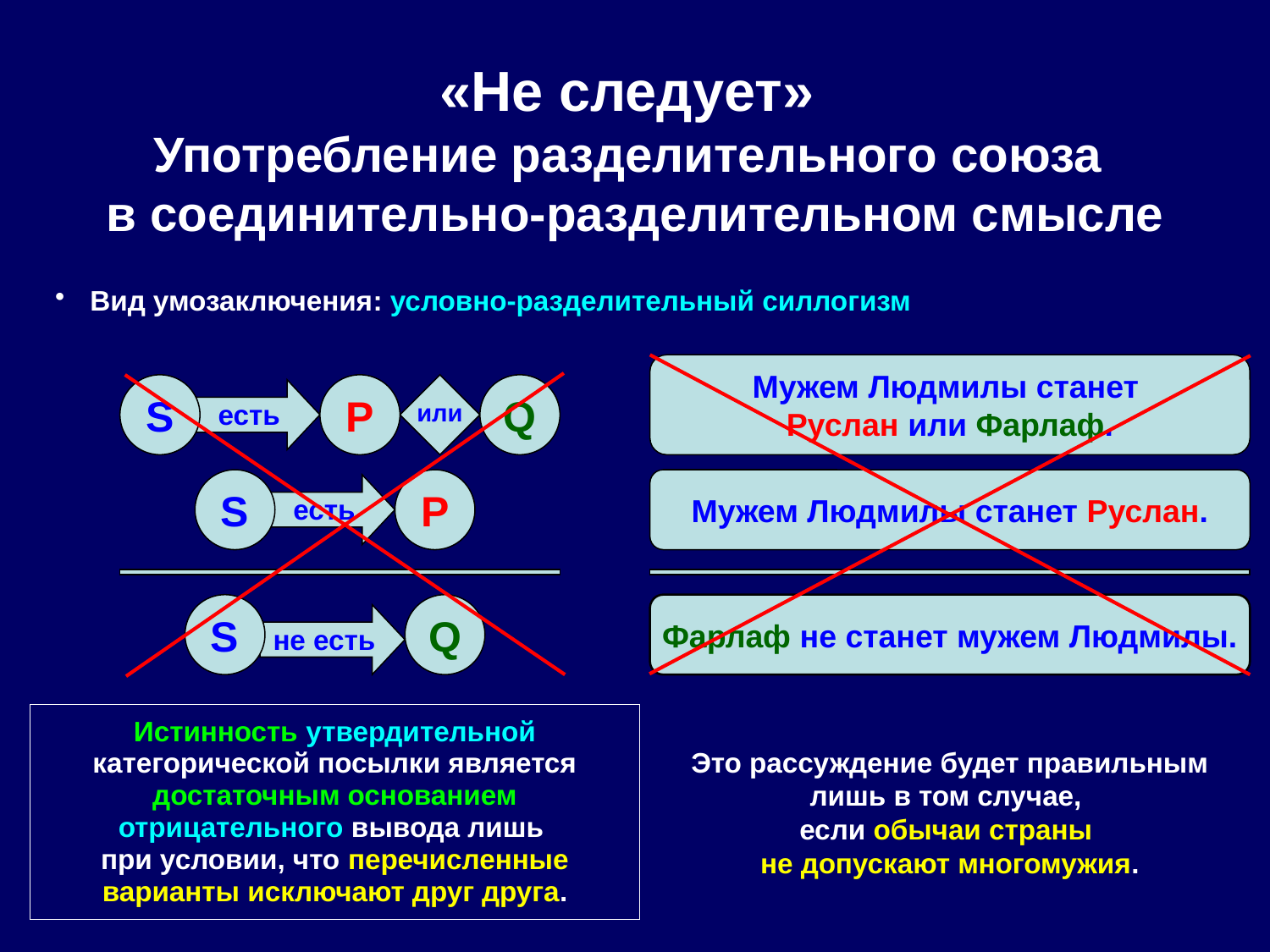

# «Не следует» Употребление разделительного союза в соединительно-разделительном смысле
Вид умозаключения: условно-разделительный силлогизм
Мужем Людмилы станет
Руслан или Фарлаф.
S
P
или
Q
есть
S
P
Мужем Людмилы станет Руслан.
есть

S
Q
Фарлаф не станет мужем Людмилы.
не есть
Истинность утвердительной категорической посылки является достаточным основанием отрицательного вывода лишь
при условии, что перечисленные варианты исключают друг друга.
Это рассуждение будет правильным лишь в том случае,
если обычаи страны
не допускают многомужия.